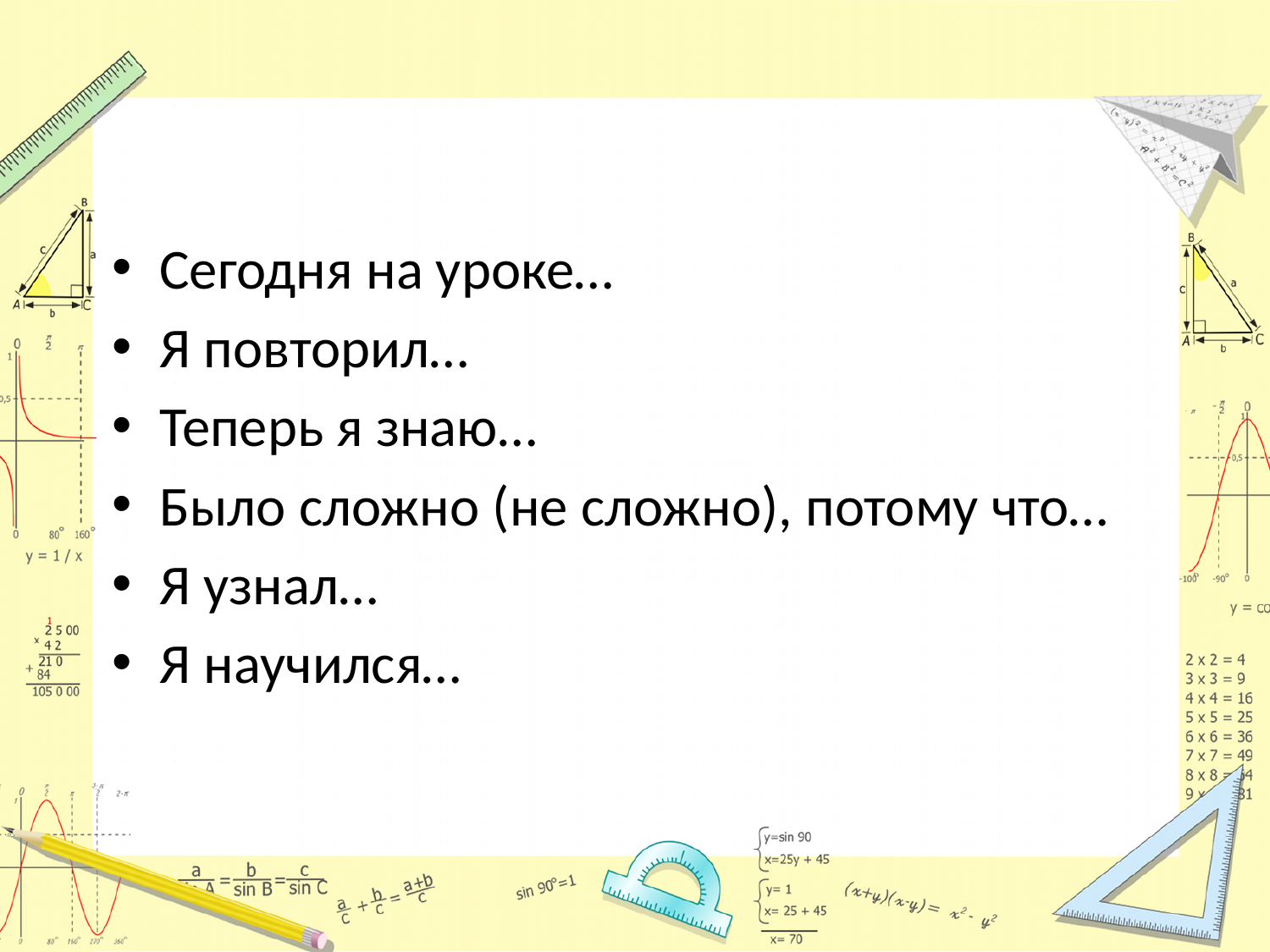

#
Сегодня на уроке…
Я повторил…
Теперь я знаю…
Было сложно (не сложно), потому что…
Я узнал…
Я научился…